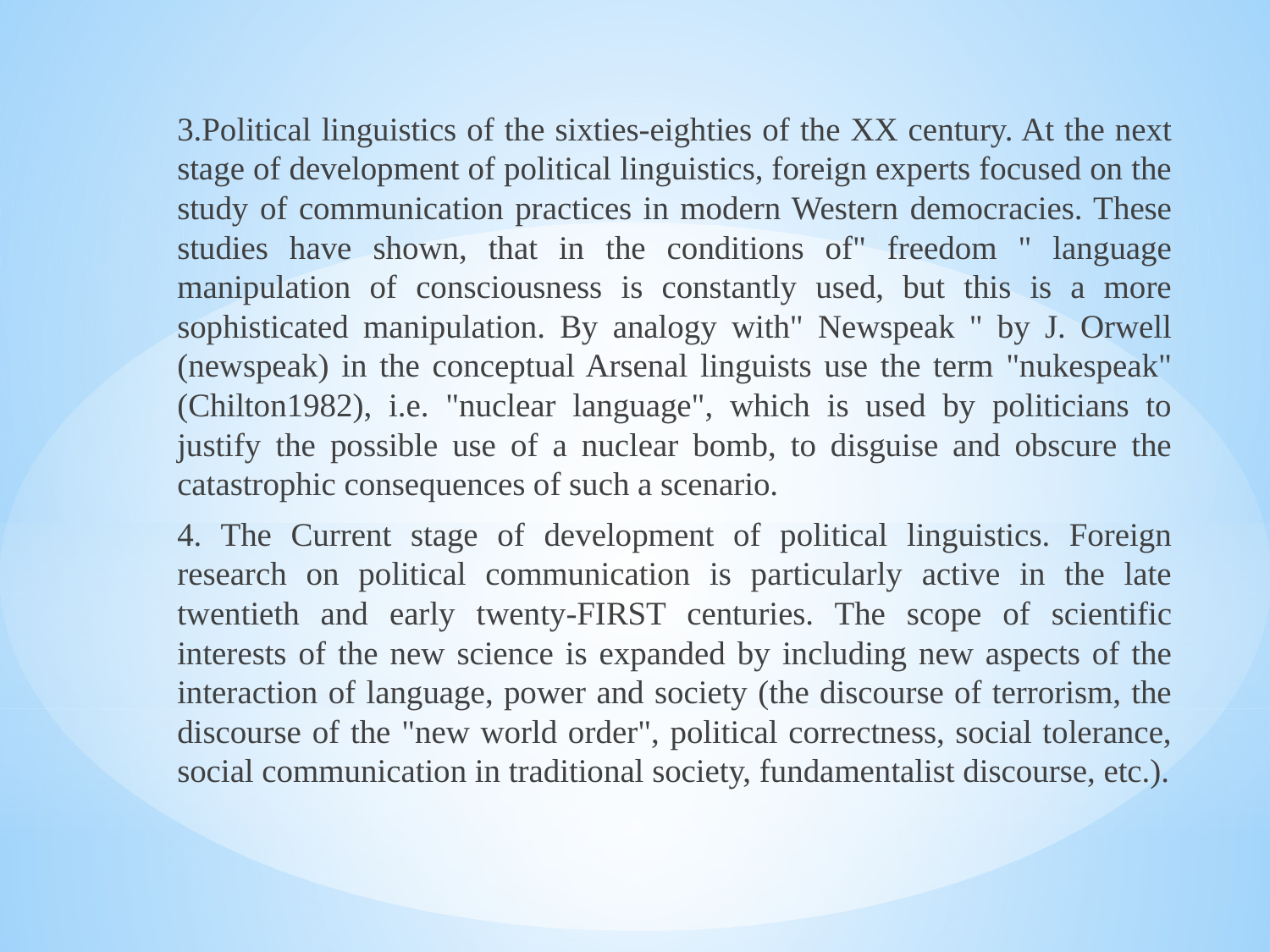

3.Political linguistics of the sixties-eighties of the XX century. At the next stage of development of political linguistics, foreign experts focused on the study of communication practices in modern Western democracies. These studies have shown, that in the conditions of" freedom " language manipulation of consciousness is constantly used, but this is a more sophisticated manipulation. By analogy with" Newspeak " by J. Orwell (newspeak) in the conceptual Arsenal linguists use the term "nukespeak" (Chilton1982), i.e. "nuclear language", which is used by politicians to justify the possible use of a nuclear bomb, to disguise and obscure the catastrophic consequences of such a scenario.
4. The Current stage of development of political linguistics. Foreign research on political communication is particularly active in the late twentieth and early twenty-FIRST centuries. The scope of scientific interests of the new science is expanded by including new aspects of the interaction of language, power and society (the discourse of terrorism, the discourse of the "new world order", political correctness, social tolerance, social communication in traditional society, fundamentalist discourse, etc.).